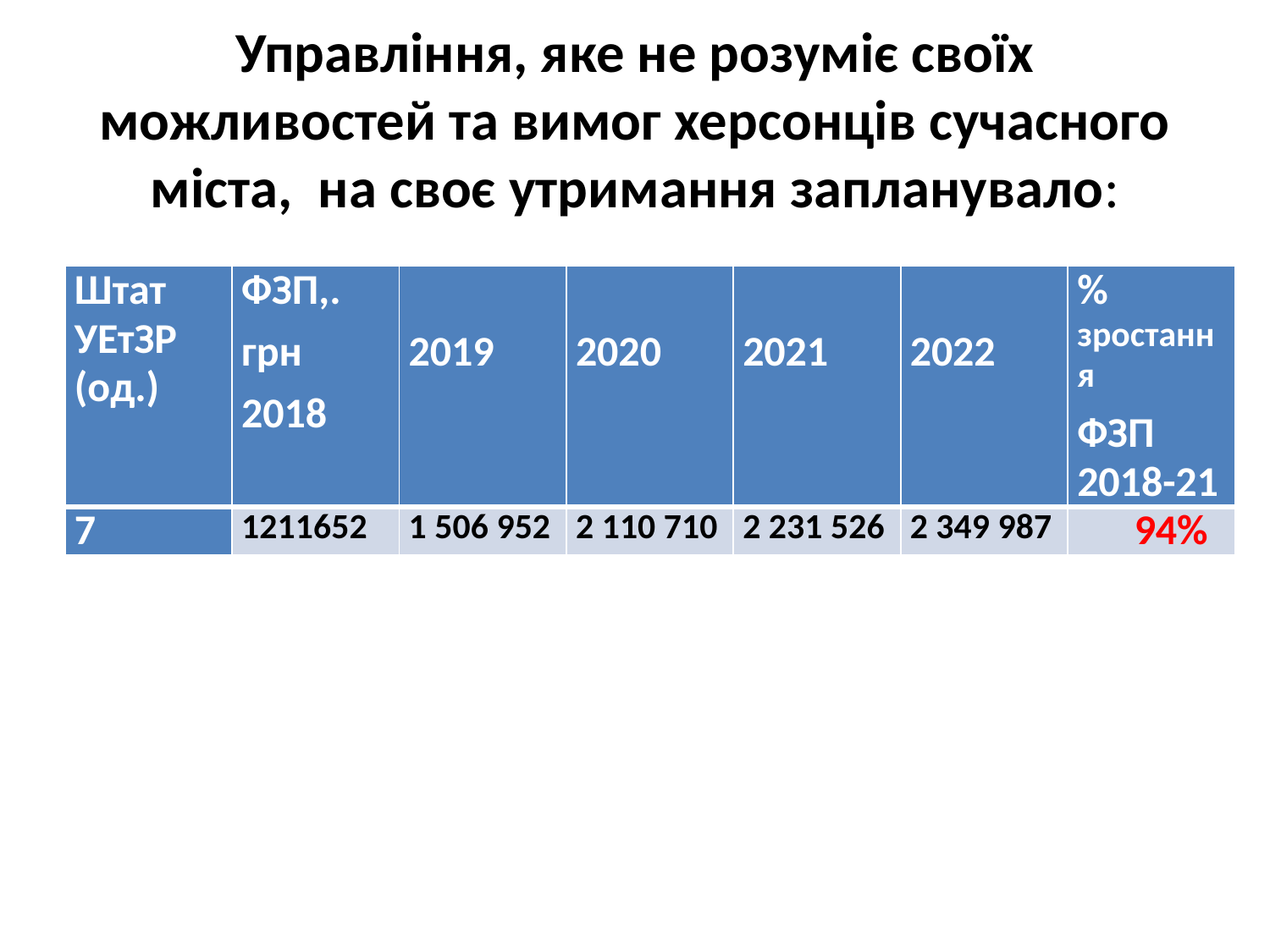

# Управління, яке не розуміє своїх можливостей та вимог херсонців сучасного міста,  на своє утримання запланувало:
| Штат УЕтЗР (од.) | ФЗП,. грн 2018 | 2019 | 2020 | 2021 | 2022 | % зростання ФЗП 2018-21 |
| --- | --- | --- | --- | --- | --- | --- |
| 7 | 1211652 | 1 506 952 | 2 110 710 | 2 231 526 | 2 349 987 | 94% |